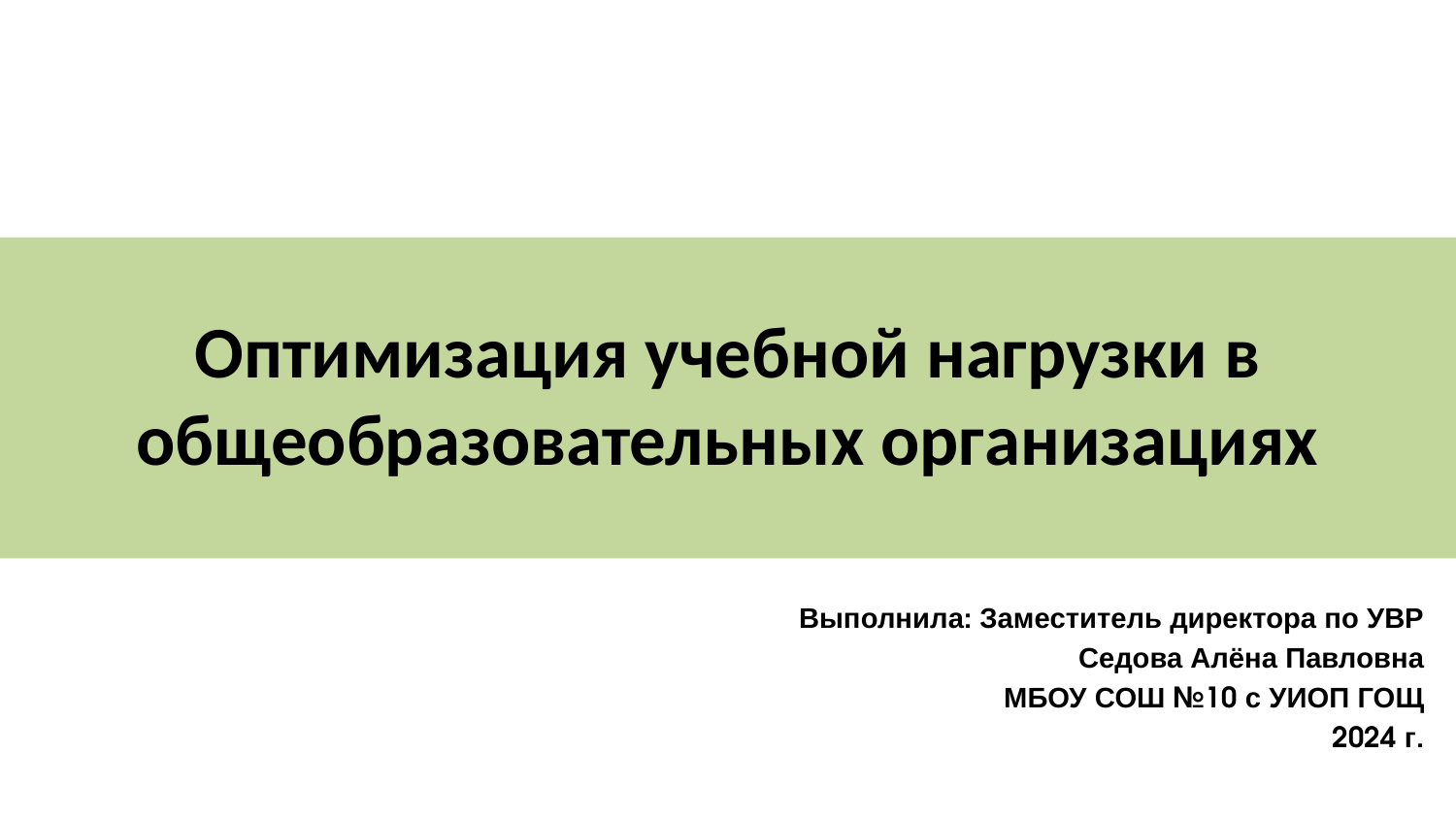

# Оптимизация учебной нагрузки в общеобразовательных организациях

Выполнила: Заместитель директора по УВР
Седова Алёна Павловна
МБОУ СОШ №10 с УИОП ГОЩ
2024 г.